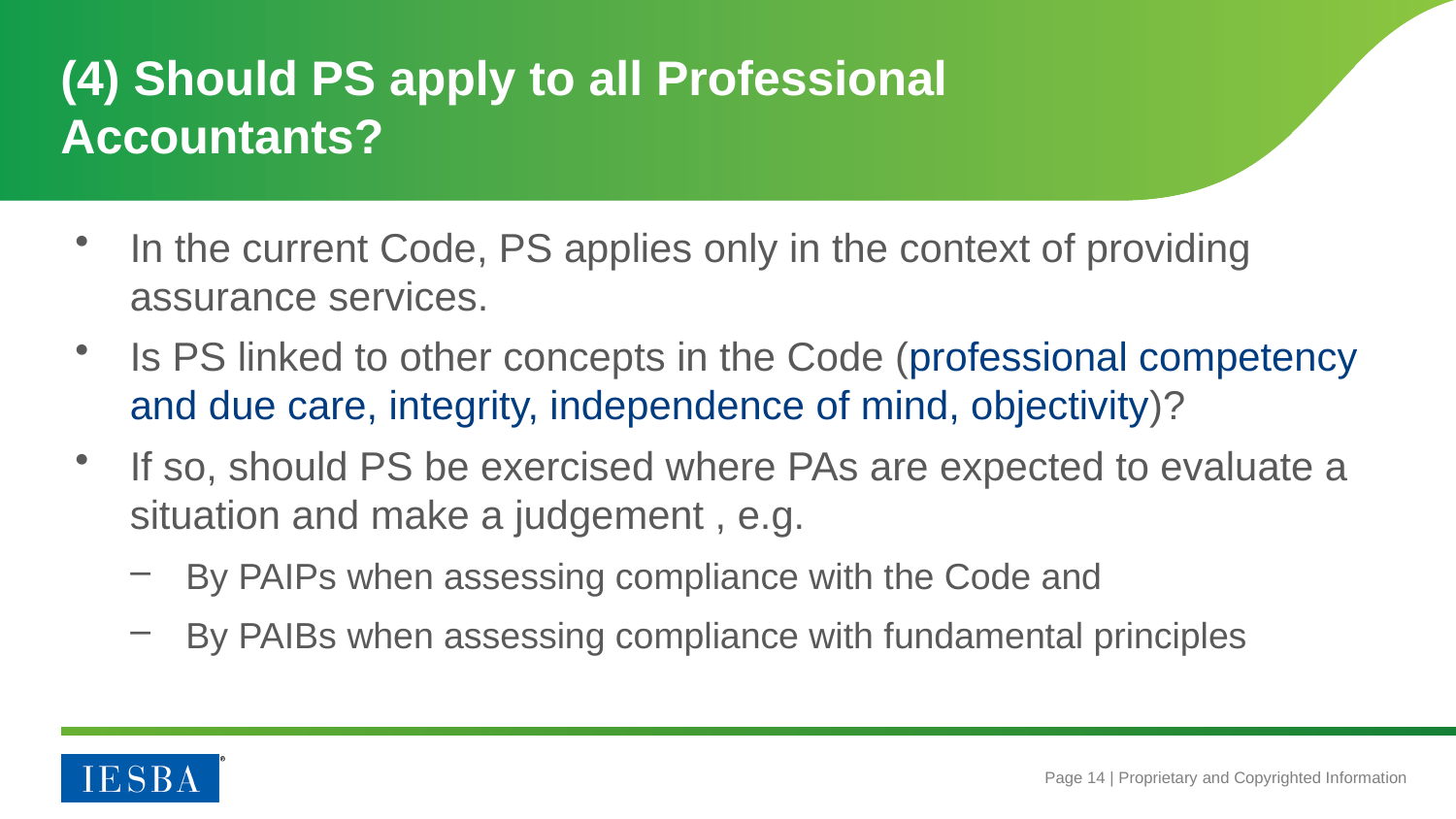

# (4) Should PS apply to all Professional Accountants?
In the current Code, PS applies only in the context of providing assurance services.
Is PS linked to other concepts in the Code (professional competency and due care, integrity, independence of mind, objectivity)?
If so, should PS be exercised where PAs are expected to evaluate a situation and make a judgement , e.g.
By PAIPs when assessing compliance with the Code and
By PAIBs when assessing compliance with fundamental principles